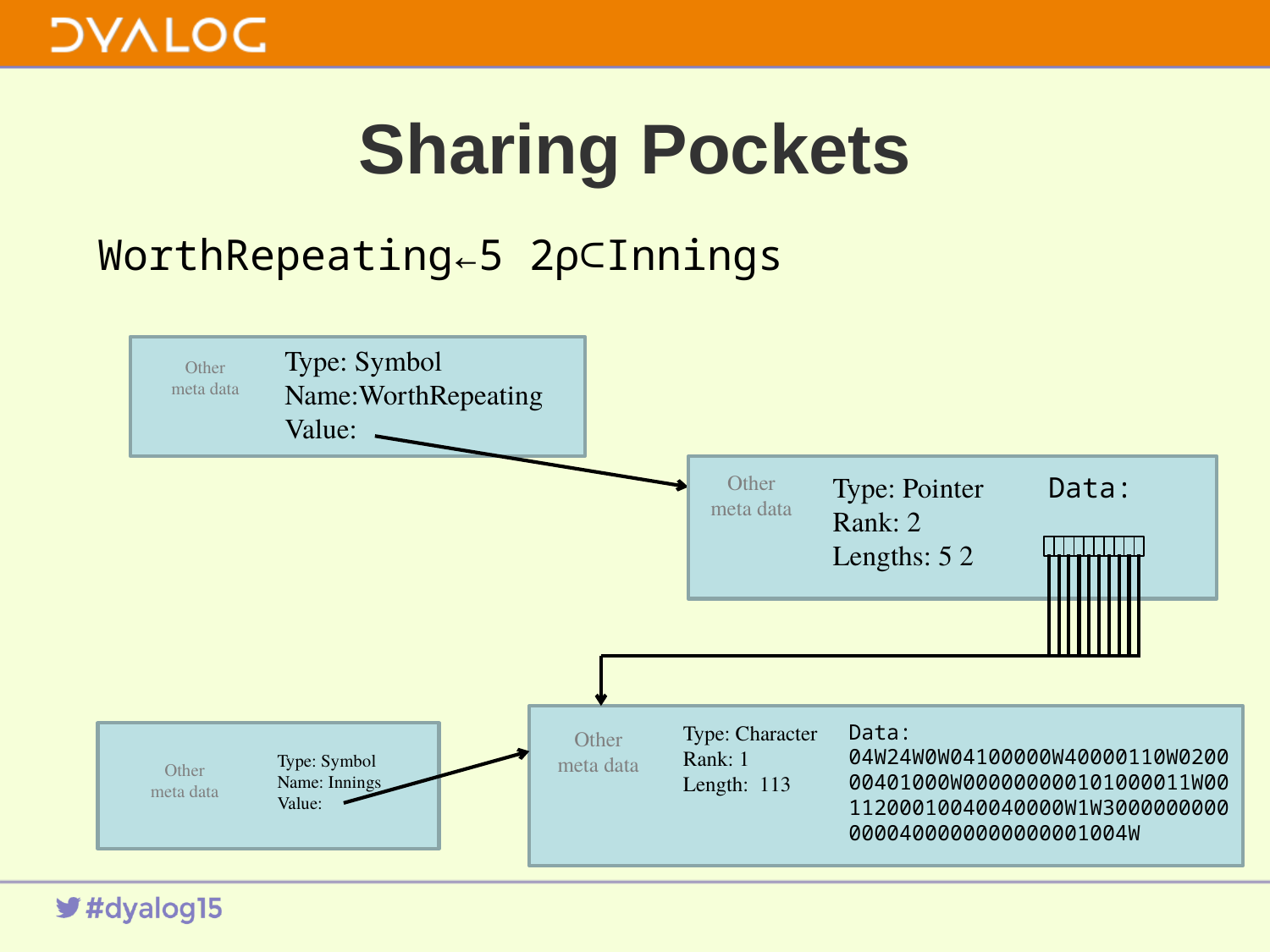

# Sharing Pockets
WorthRepeating←5 2⍴⊂Innings

Type: Symbol
Name:WorthRepeating
Value:
Other
meta data

Data:
Other
meta data
Type: Pointer
Rank: 2
Lengths: 5 2

Data:
04W24W0W04100000W40000110W020000401000W000000000101000011W0011200010040040000W1W30000000000000400000000000001004W
Type: Character
Rank: 1
Length:  113
Other
meta data

Type: Symbol
Name: Innings
Value:
Other
 meta data